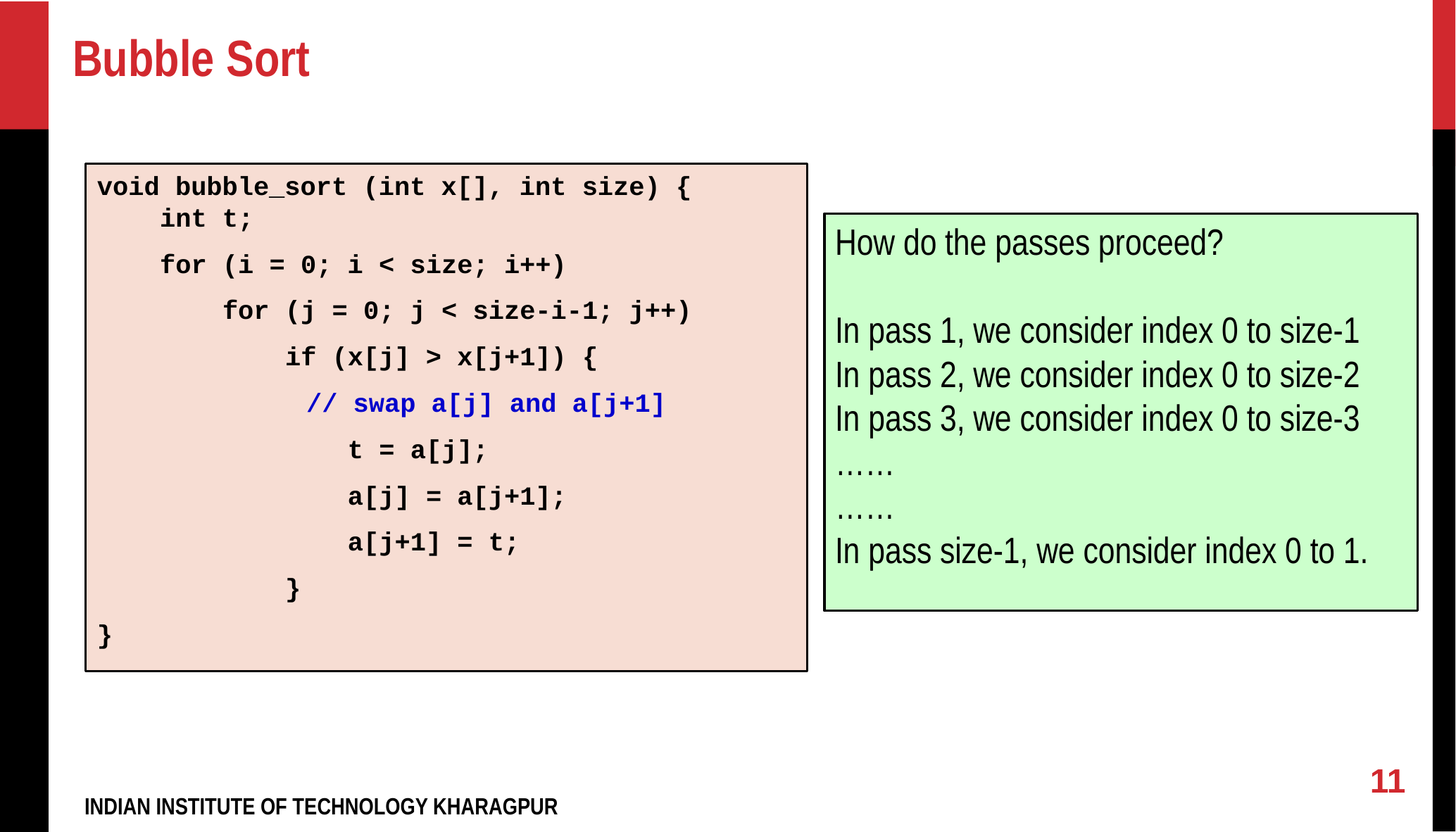

# Bubble Sort
void bubble_sort (int x[], int size) {
    int t;
    for (i = 0; i < size; i++)
        for (j = 0; j < size-i-1; j++)
            if (x[j] > x[j+1]) {
	     			// swap a[j] and a[j+1]
                t = a[j];
                a[j] = a[j+1];
                a[j+1] = t;
            }
}
How do the passes proceed?

In pass 1, we consider index 0 to size-1
In pass 2, we consider index 0 to size-2
In pass 3, we consider index 0 to size-3
……
……
In pass size-1, we consider index 0 to 1.

11
INDIAN INSTITUTE OF TECHNOLOGY KHARAGPUR